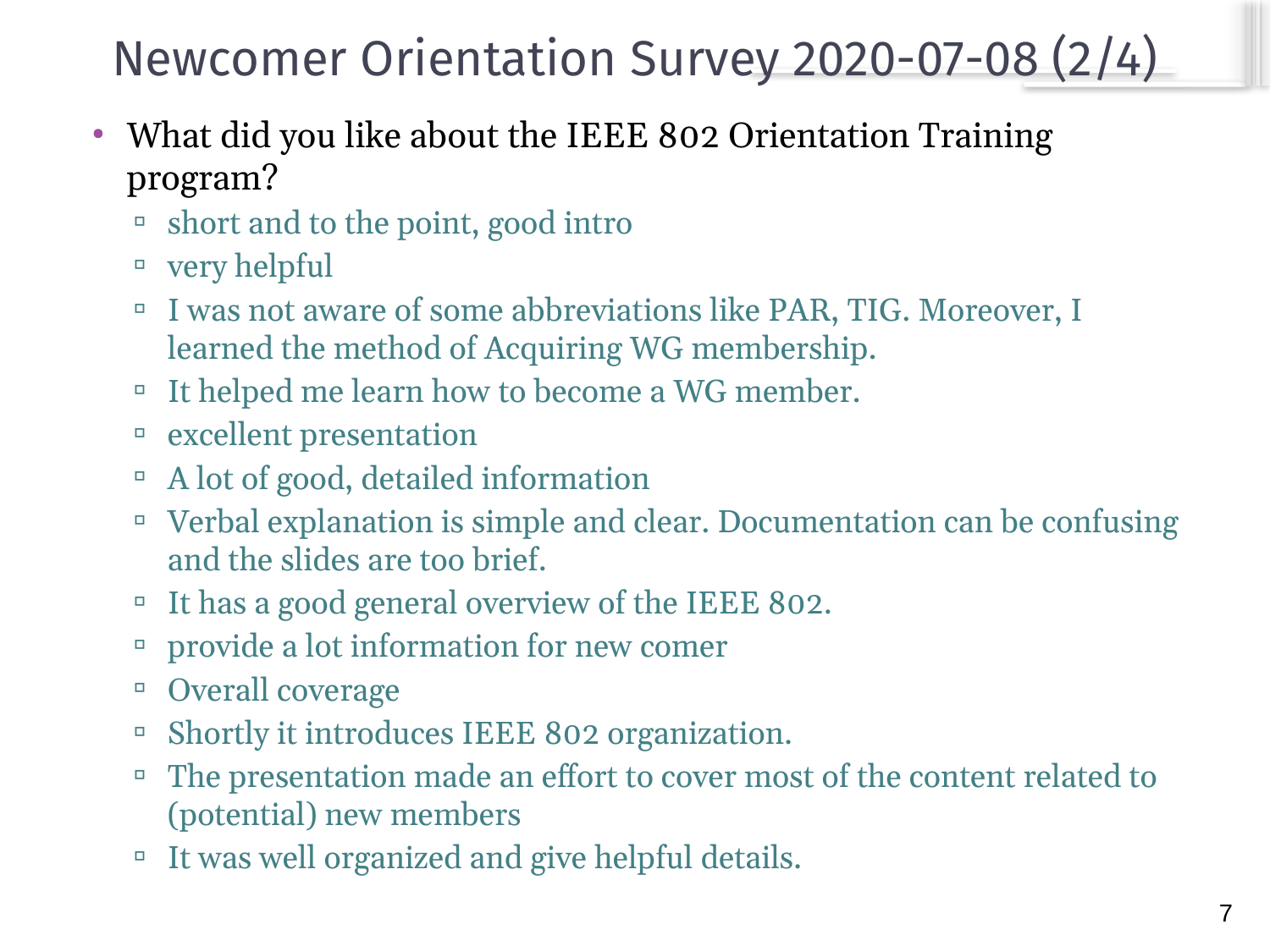

# Newcomer Orientation Survey 2020-07-08 (2/4)
What did you like about the IEEE 802 Orientation Training program?
short and to the point, good intro
very helpful
I was not aware of some abbreviations like PAR, TIG. Moreover, I learned the method of Acquiring WG membership.
It helped me learn how to become a WG member.
excellent presentation
A lot of good, detailed information
Verbal explanation is simple and clear. Documentation can be confusing and the slides are too brief.
It has a good general overview of the IEEE 802.
provide a lot information for new comer
Overall coverage
Shortly it introduces IEEE 802 organization.
The presentation made an effort to cover most of the content related to (potential) new members
It was well organized and give helpful details.